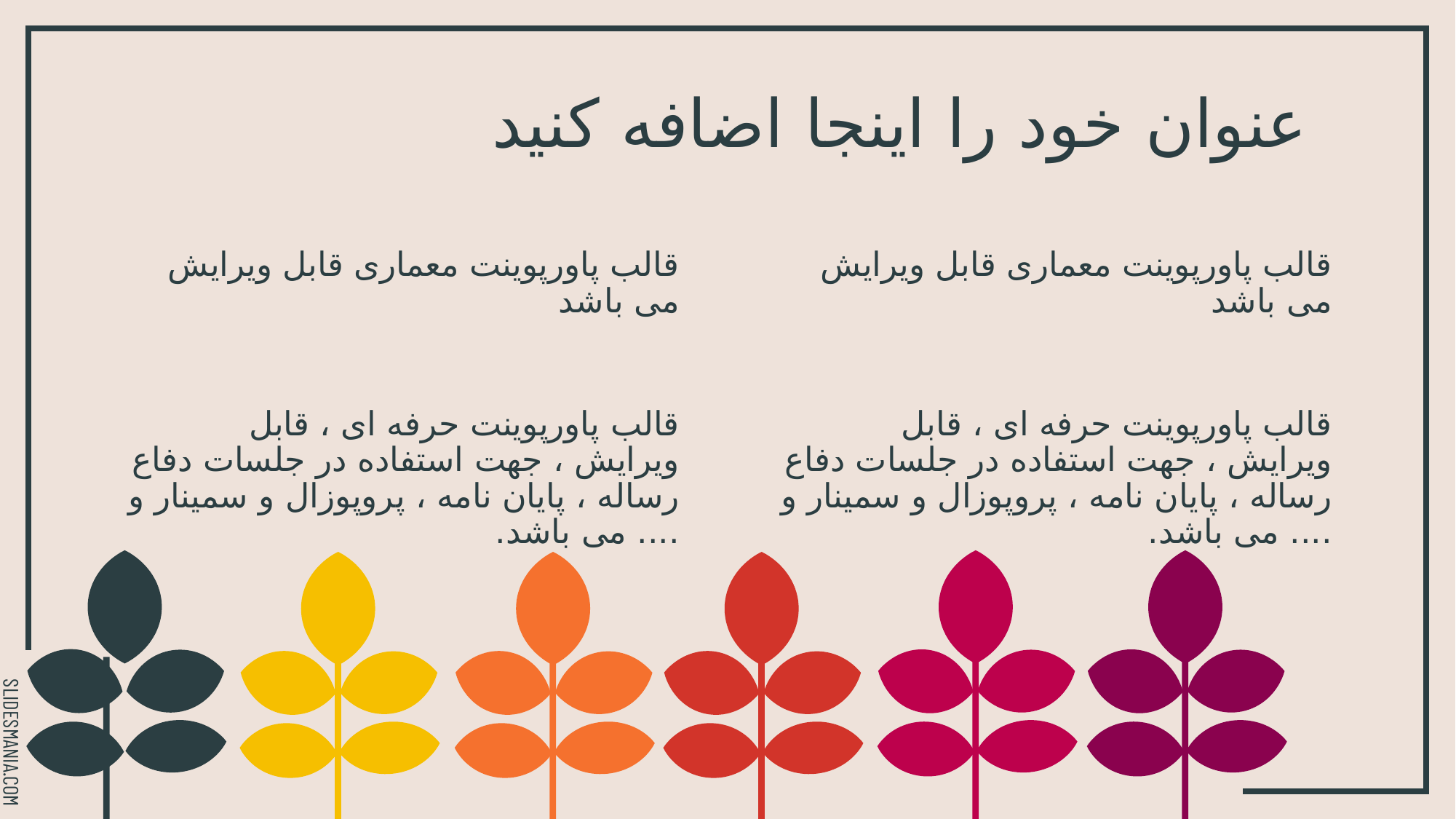

عنوان خود را اینجا اضافه کنید
قالب پاورپوینت معماری قابل ویرایش می باشد

قالب پاورپوينت حرفه ای ، قابل ویرایش ، جهت استفاده در جلسات دفاع رساله ، پایان نامه ، پروپوزال و سمینار و .... می باشد.
قالب پاورپوینت معماری قابل ویرایش می باشد

قالب پاورپوينت حرفه ای ، قابل ویرایش ، جهت استفاده در جلسات دفاع رساله ، پایان نامه ، پروپوزال و سمینار و .... می باشد.